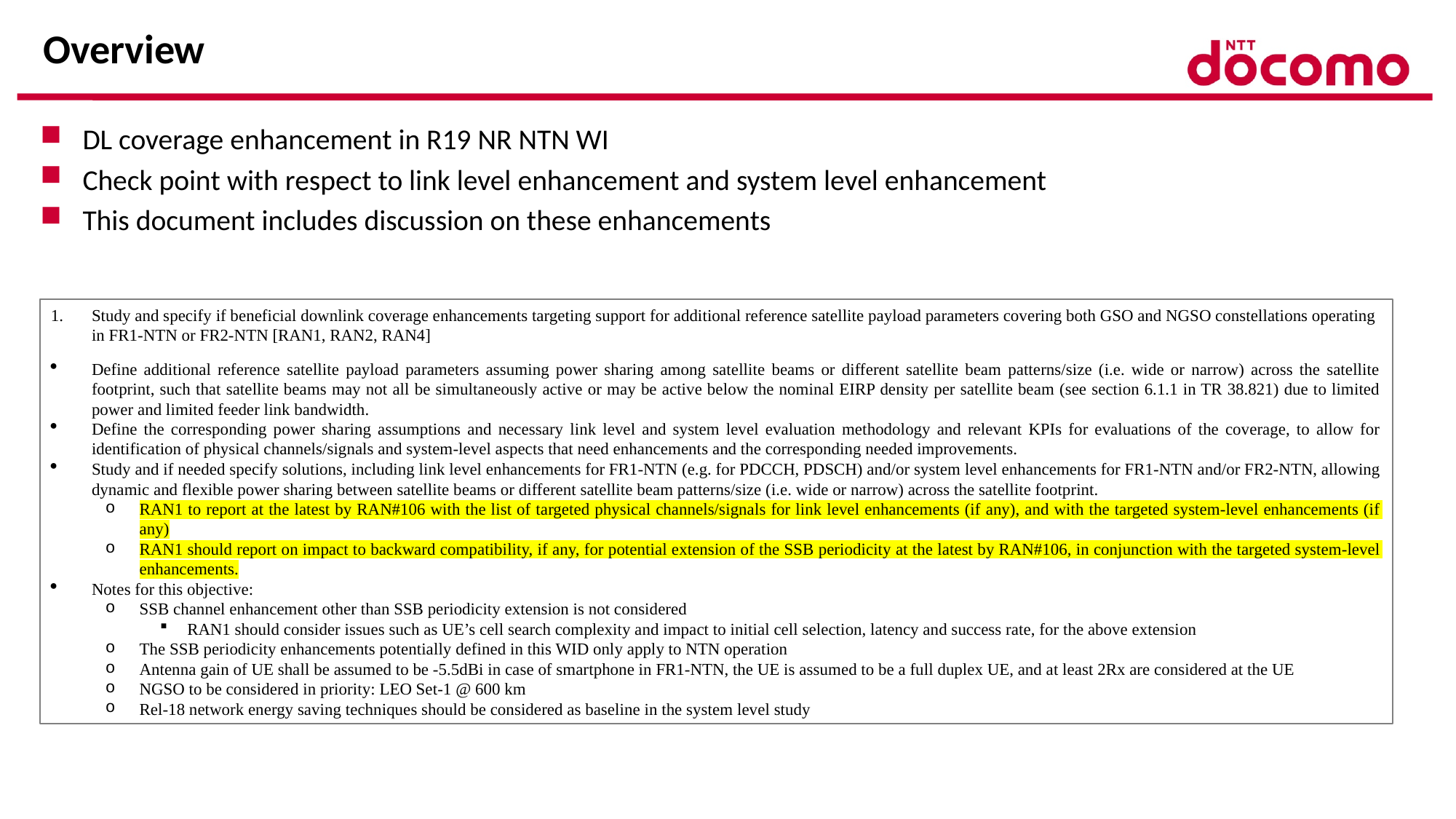

# Overview
DL coverage enhancement in R19 NR NTN WI
Check point with respect to link level enhancement and system level enhancement
This document includes discussion on these enhancements
Study and specify if beneficial downlink coverage enhancements targeting support for additional reference satellite payload parameters covering both GSO and NGSO constellations operating in FR1-NTN or FR2-NTN [RAN1, RAN2, RAN4]
Define additional reference satellite payload parameters assuming power sharing among satellite beams or different satellite beam patterns/size (i.e. wide or narrow) across the satellite footprint, such that satellite beams may not all be simultaneously active or may be active below the nominal EIRP density per satellite beam (see section 6.1.1 in TR 38.821) due to limited power and limited feeder link bandwidth.
Define the corresponding power sharing assumptions and necessary link level and system level evaluation methodology and relevant KPIs for evaluations of the coverage, to allow for identification of physical channels/signals and system-level aspects that need enhancements and the corresponding needed improvements.
Study and if needed specify solutions, including link level enhancements for FR1-NTN (e.g. for PDCCH, PDSCH) and/or system level enhancements for FR1-NTN and/or FR2-NTN, allowing dynamic and flexible power sharing between satellite beams or different satellite beam patterns/size (i.e. wide or narrow) across the satellite footprint.
RAN1 to report at the latest by RAN#106 with the list of targeted physical channels/signals for link level enhancements (if any), and with the targeted system-level enhancements (if any)
RAN1 should report on impact to backward compatibility, if any, for potential extension of the SSB periodicity at the latest by RAN#106, in conjunction with the targeted system-level enhancements.
Notes for this objective:
SSB channel enhancement other than SSB periodicity extension is not considered
RAN1 should consider issues such as UE’s cell search complexity and impact to initial cell selection, latency and success rate, for the above extension
The SSB periodicity enhancements potentially defined in this WID only apply to NTN operation
Antenna gain of UE shall be assumed to be -5.5dBi in case of smartphone in FR1-NTN, the UE is assumed to be a full duplex UE, and at least 2Rx are considered at the UE
NGSO to be considered in priority: LEO Set-1 @ 600 km
Rel-18 network energy saving techniques should be considered as baseline in the system level study